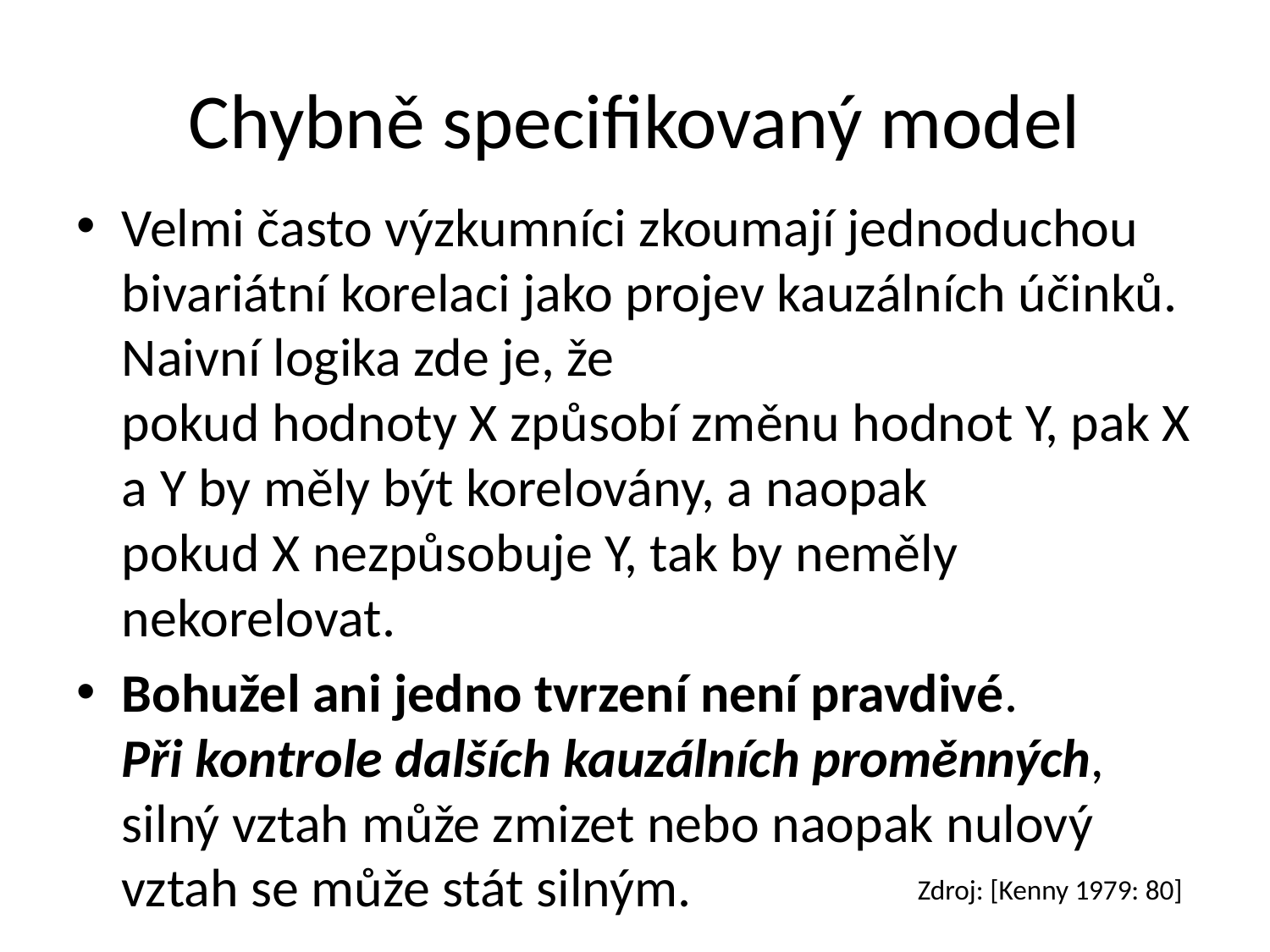

# Chybně specifikovaný model
Velmi často výzkumníci zkoumají jednoduchou bivariátní korelaci jako projev kauzálních účinků. Naivní logika zde je, že
pokud hodnoty X způsobí změnu hodnot Y, pak X a Y by měly být korelovány, a naopak
pokud X nezpůsobuje Y, tak by neměly nekorelovat.
Bohužel ani jedno tvrzení není pravdivé.
Při kontrole dalších kauzálních proměnných, silný vztah může zmizet nebo naopak nulový vztah se může stát silným.
Zdroj: [Kenny 1979: 80]